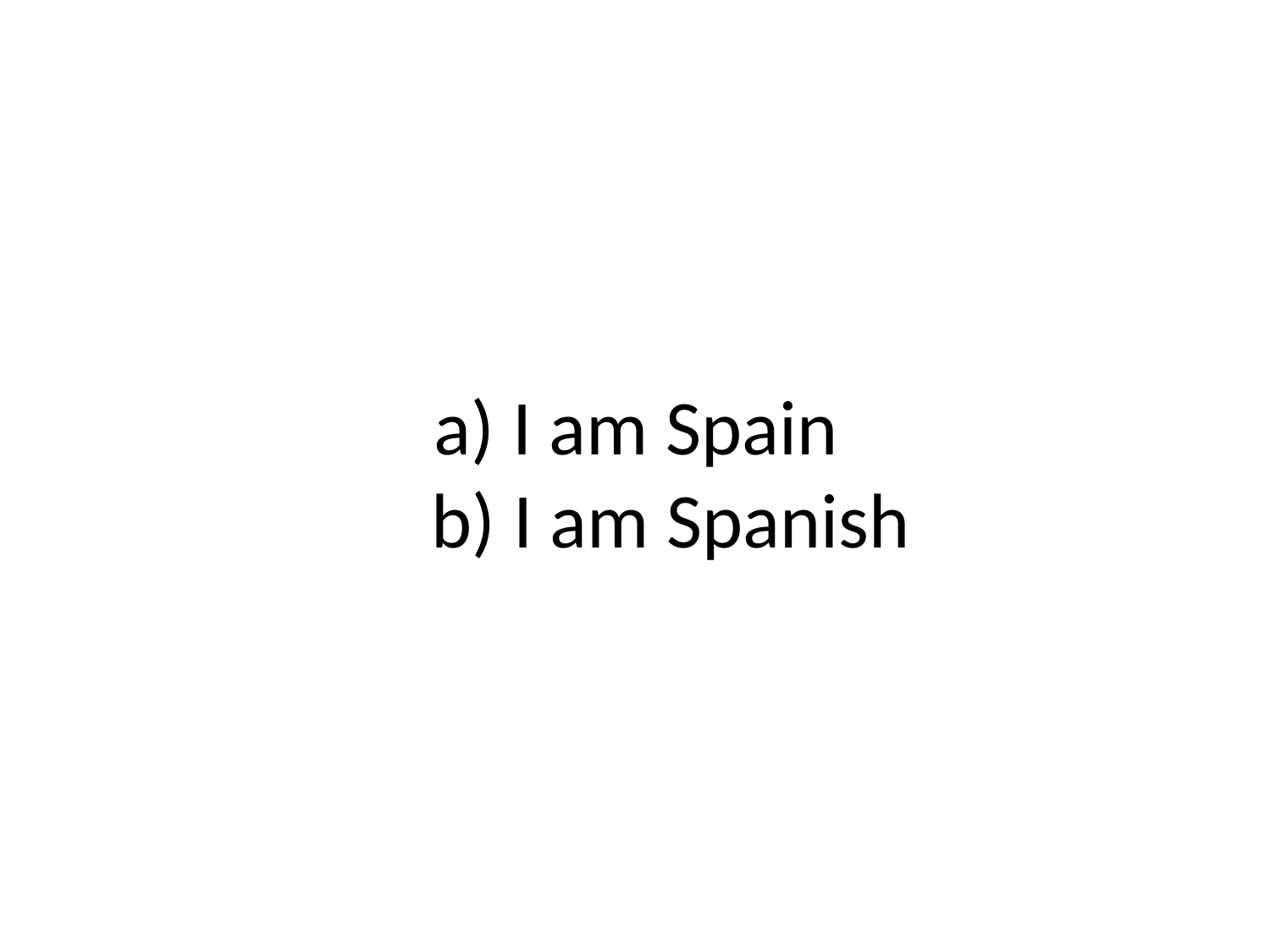

# a) I am Spain b) I am Spanish